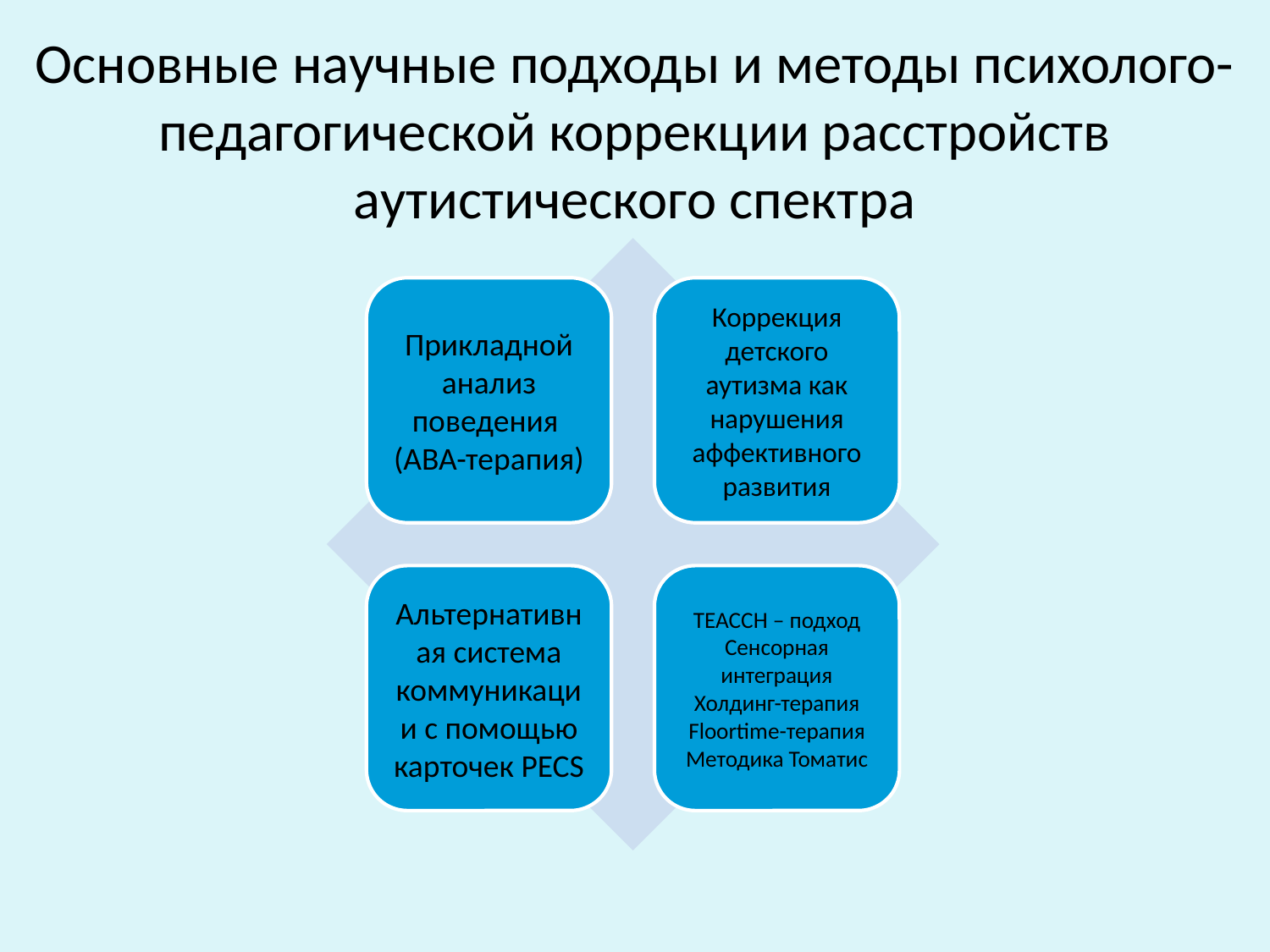

# Основные научные подходы и методы психолого-педагогической коррекции расстройств аутистического спектра
Прикладной анализ поведения
(АВА-терапия)
Коррекция детского аутизма как нарушения аффективного развития
Альтернативная система коммуникации с помощью карточек PECS
TEACСH – подход
Сенсорная интеграция
Холдинг-терапия
Floortime-терапия
Методика Томатис